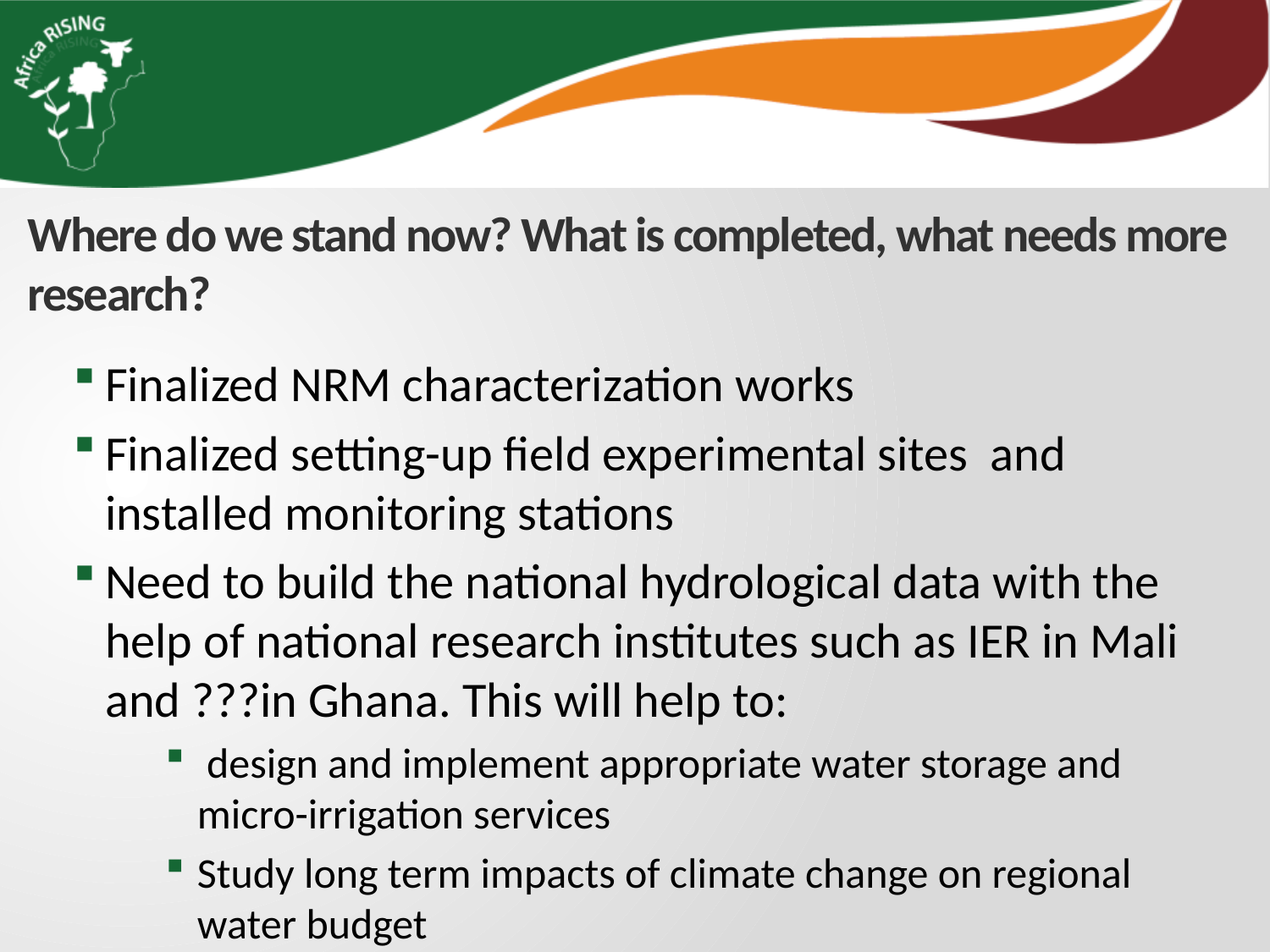

# Where do we stand now? What is completed, what needs more research?
Finalized NRM characterization works
Finalized setting-up field experimental sites  and installed monitoring stations
Need to build the national hydrological data with the help of national research institutes such as IER in Mali and ???in Ghana. This will help to:
 design and implement appropriate water storage and micro-irrigation services
Study long term impacts of climate change on regional water budget